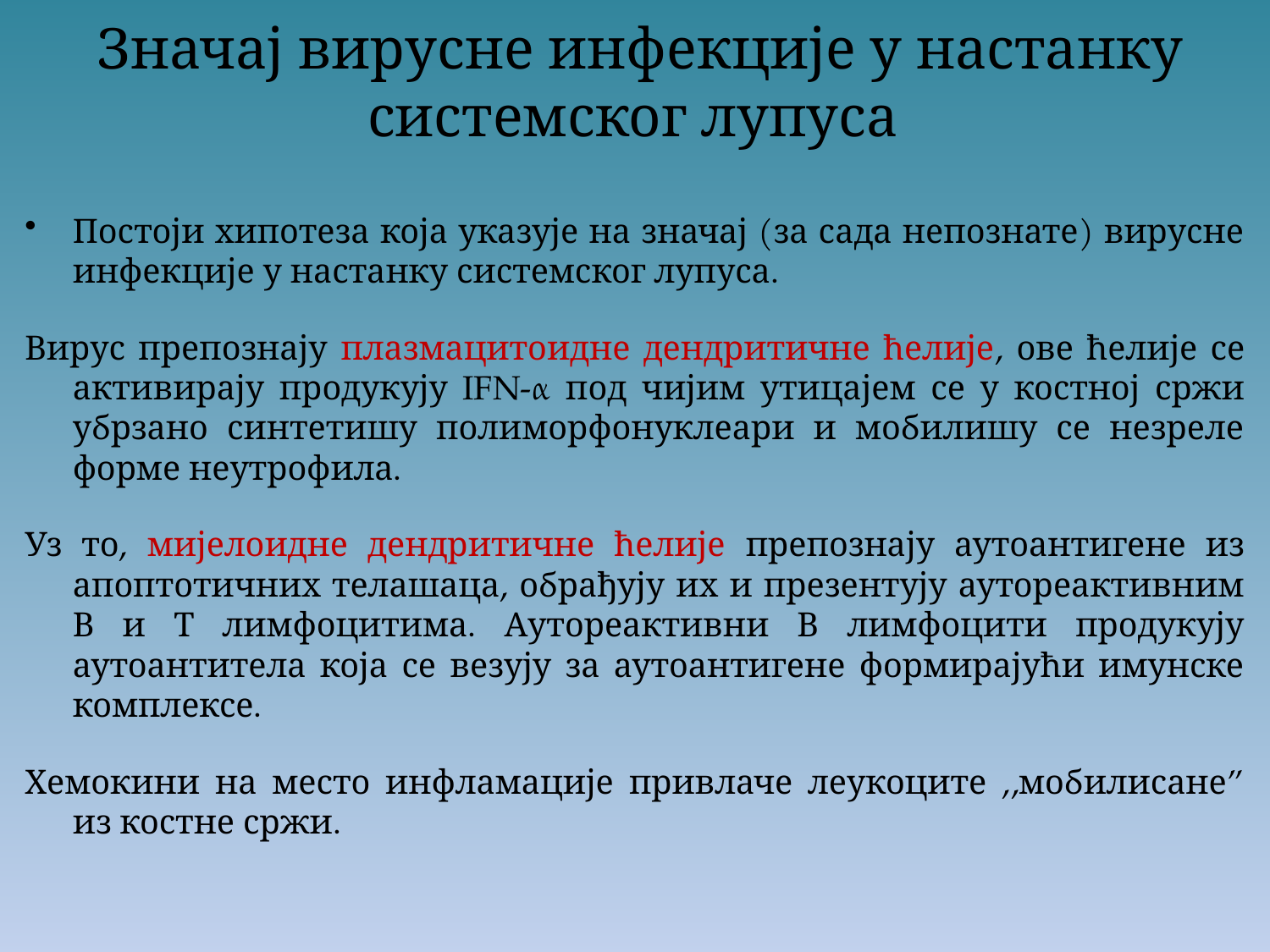

Значај вирусне инфекције у настанку системског лупуса
Постоји хипотеза која указује на значај (за сада непознате) вирусне инфекције у настанку системског лупуса.

Вирус препознају плазмацитоидне дендритичне ћелије, ове ћелије се активирају продукују IFN-α под чијим утицајем се у костној сржи убрзано синтетишу полиморфонуклеари и мобилишу се незреле форме неутрофила.

Уз то, мијелоидне дендритичне ћелије препознају аутоантигене из апоптотичних телашаца, обрађују их и презентују аутореактивним В и Т лимфоцитима. Аутореактивни В лимфоцити продукују аутоантитела која се везују за аутоантигене формирајући имунске комплексе.

Хемокини на место инфламације привлаче леукоците ,,мобилисане” из костне сржи.